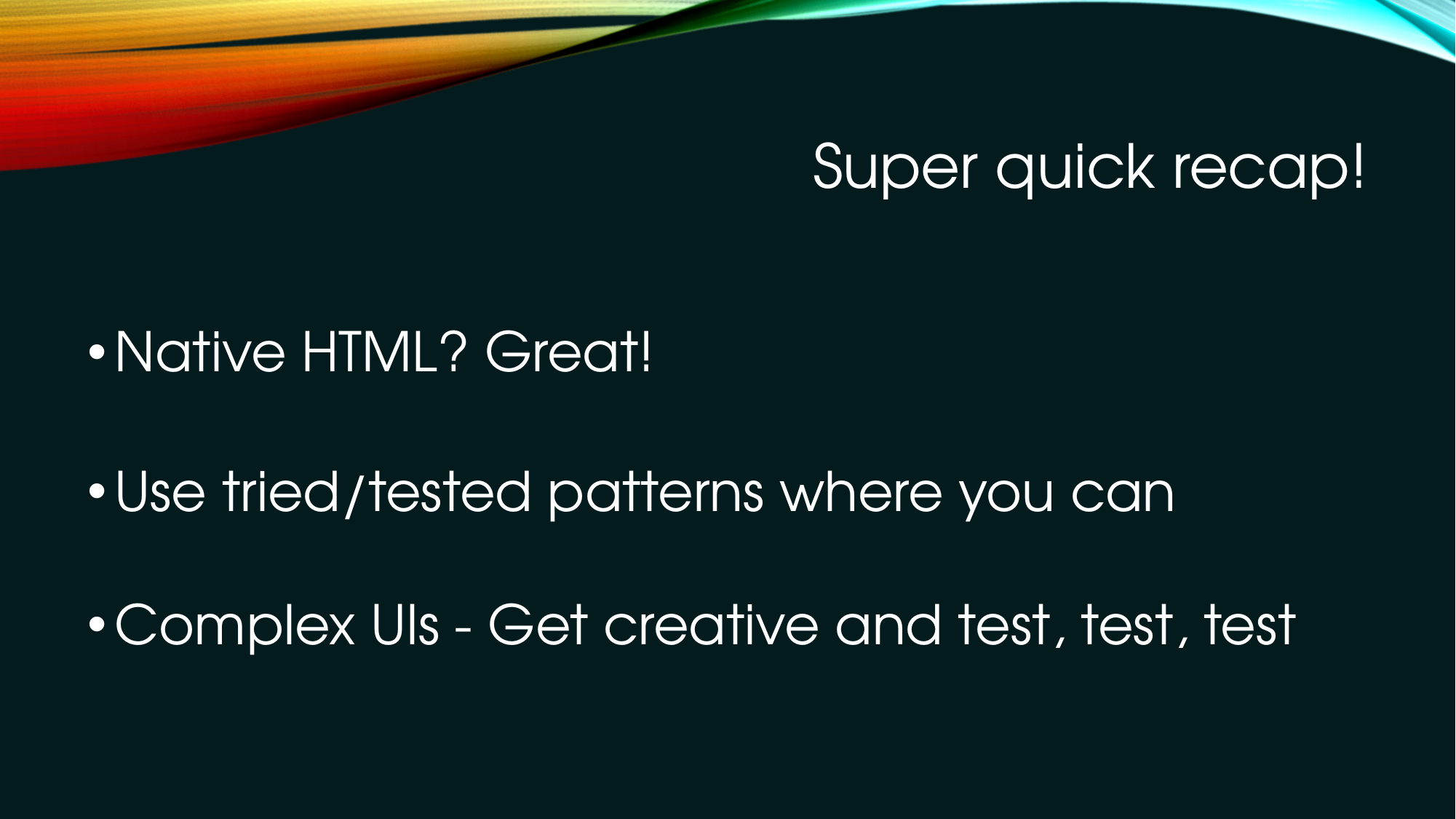

# Super quick recap!
Native HTML? Great!
Use tried/tested patterns where you can
Complex UIs - Get creative and test, test, test